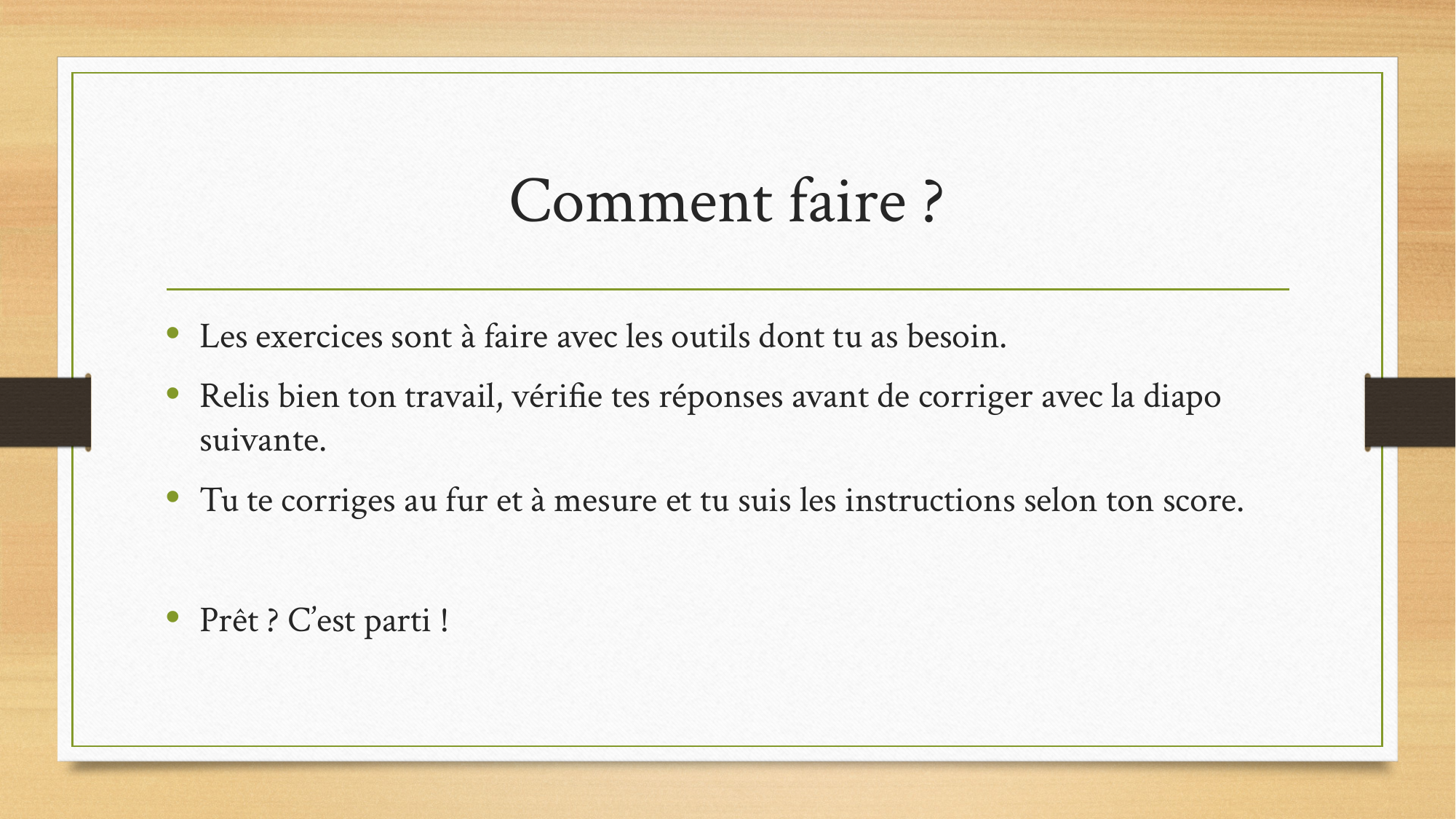

# Comment faire ?
Les exercices sont à faire avec les outils dont tu as besoin.
Relis bien ton travail, vérifie tes réponses avant de corriger avec la diapo suivante.
Tu te corriges au fur et à mesure et tu suis les instructions selon ton score.

Prêt ? C’est parti !